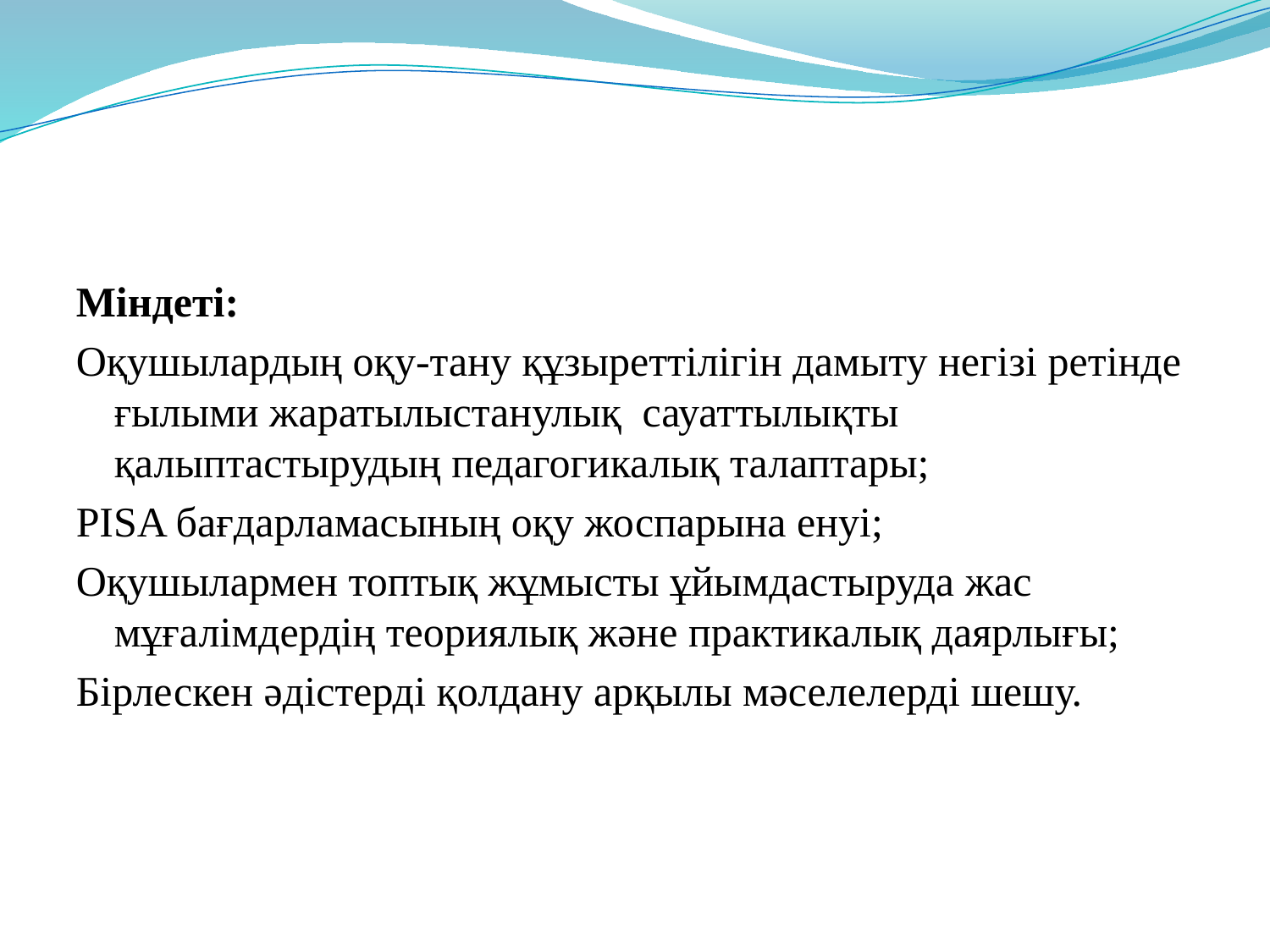

#
Міндеті:
Оқушылардың оқу-тану құзыреттілігін дамыту негізі ретінде ғылыми жаратылыстанулық  сауаттылықты қалыптастырудың педагогикалық талаптары;
PISA бағдарламасының оқу жоспарына енуі;
Оқушылармен топтық жұмысты ұйымдастыруда жас мұғалімдердің теориялық және практикалық даярлығы;
Бірлескен әдістерді қолдану арқылы мәселелерді шешу.